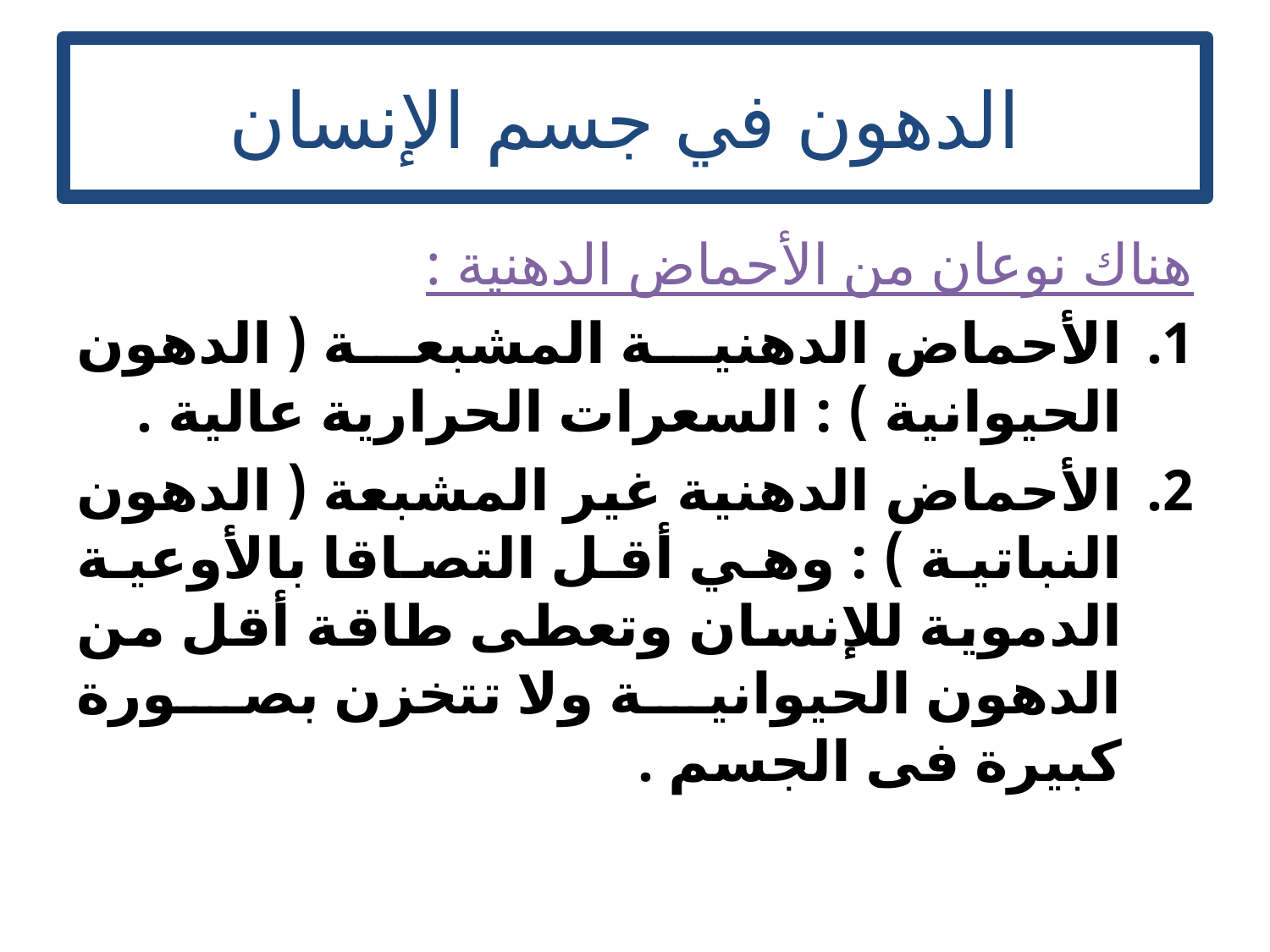

# الدهون في جسم الإنسان
هناك نوعان من الأحماض الدهنية :
الأحماض الدهنية المشبعة ( الدهون الحيوانية ) : السعرات الحرارية عالية .
الأحماض الدهنية غير المشبعة ( الدهون النباتية ) : وهي أقل التصاقا بالأوعية الدموية للإنسان وتعطى طاقة أقل من الدهون الحيوانية ولا تتخزن بصورة كبيرة فى الجسم .